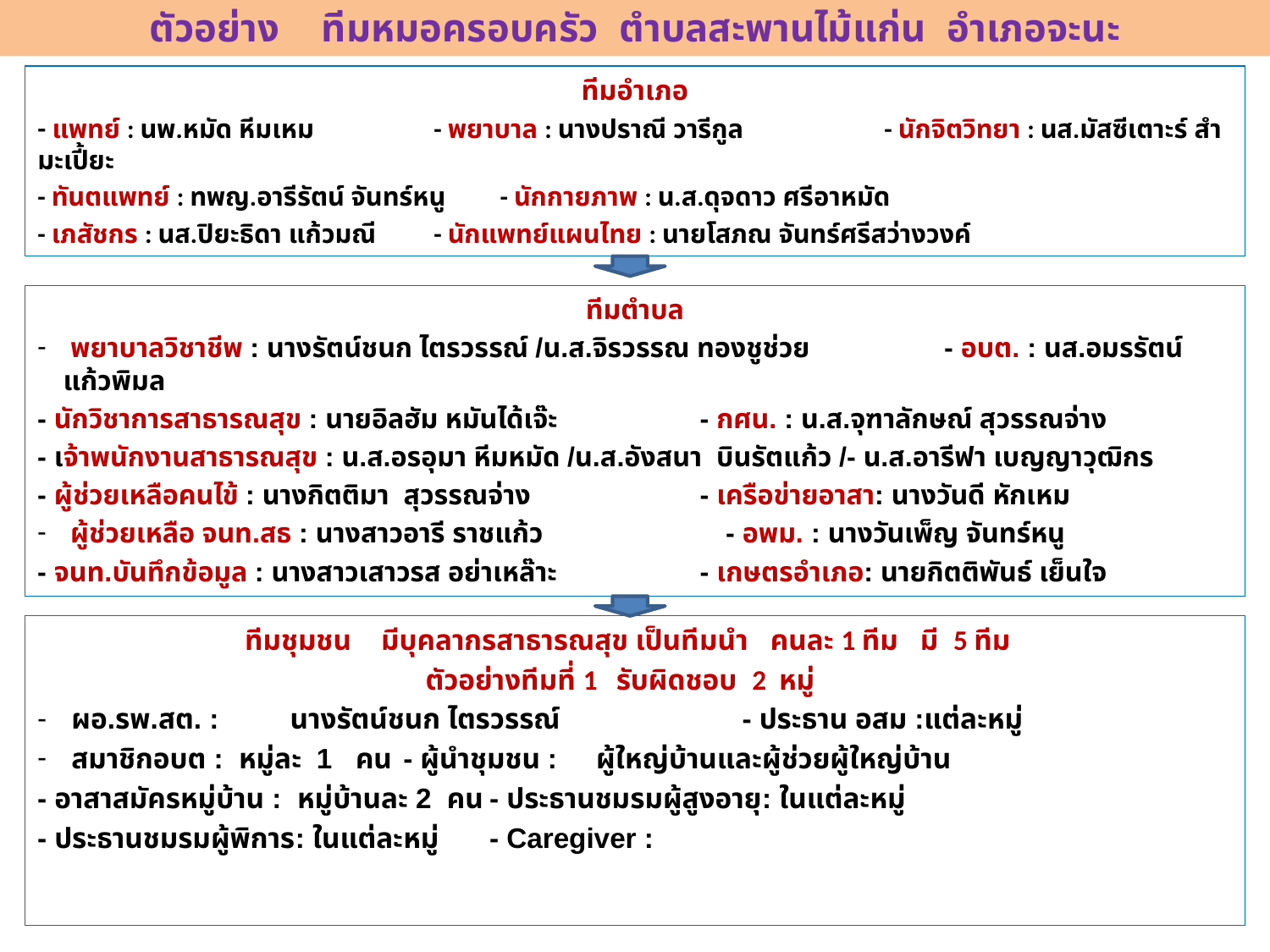

# ตัวอย่าง    ทีมหมอครอบครัว  ตำบลสะพานไม้แก่น  อำเภอจะนะ
ทีมอำเภอ
- แพทย์ : นพ.หมัด หีมเหม 	     	- พยาบาล : นางปราณี วารีกูล 	        - นักจิตวิทยา : นส.มัสซีเตาะร์ สำมะเปี้ยะ
- ทันตแพทย์ : ทพญ.อารีรัตน์ จันทร์หนู        - นักกายภาพ : น.ส.ดุจดาว ศรีอาหมัด
- เภสัชกร : นส.ปิยะธิดา แก้วมณี 	- นักแพทย์แผนไทย : นายโสภณ จันทร์ศรีสว่างวงค์

ทีมตำบล
 พยาบาลวิชาชีพ : นางรัตน์ชนก ไตรวรรณ์ /น.ส.จิรวรรณ ทองชูช่วย    	 - อบต. : นส.อมรรัตน์ แก้วพิมล
- นักวิชาการสาธารณสุข : นายอิลฮัม หมันได้เจ๊ะ		 - กศน. : น.ส.จุฑาลักษณ์ สุวรรณจ่าง
- เจ้าพนักงานสาธารณสุข : น.ส.อรอุมา หีมหมัด /น.ส.อังสนา  บินรัตแก้ว /- น.ส.อารีฟา เบญญาวุฒิกร
- ผู้ช่วยเหลือคนไข้ : นางกิตติมา  สุวรรณจ่าง			 - เครือข่ายอาสา: นางวันดี หักเหม
 ผู้ช่วยเหลือ จนท.สธ : นางสาวอารี ราชแก้ว			 - อพม. : นางวันเพ็ญ จันทร์หนู
- จนท.บันทึกข้อมูล : นางสาวเสาวรส อย่าเหล๊าะ		 - เกษตรอำเภอ: นายกิตติพันธ์ เย็นใจ

ทีมชุมชน    มีบุคลากรสาธารณสุข เป็นทีมนำ   คนละ 1 ทีม   มี  5 ทีม
ตัวอย่างทีมที่ 1   รับผิดชอบ  2  หมู่
 ผอ.รพ.สต. :	นางรัตน์ชนก ไตรวรรณ์ 			- ประธาน อสม :แต่ละหมู่
 สมาชิกอบต :  หมู่ละ  1   คน				- ผู้นำชุมชน :     ผู้ใหญ่บ้านและผู้ช่วยผู้ใหญ่บ้าน
- อาสาสมัครหมู่บ้าน :  หมู่บ้านละ 2  คน			- ประธานชมรมผู้สูงอายุ: ในแต่ละหมู่
- ประธานชมรมผู้พิการ: ในแต่ละหมู่ 			- Caregiver :